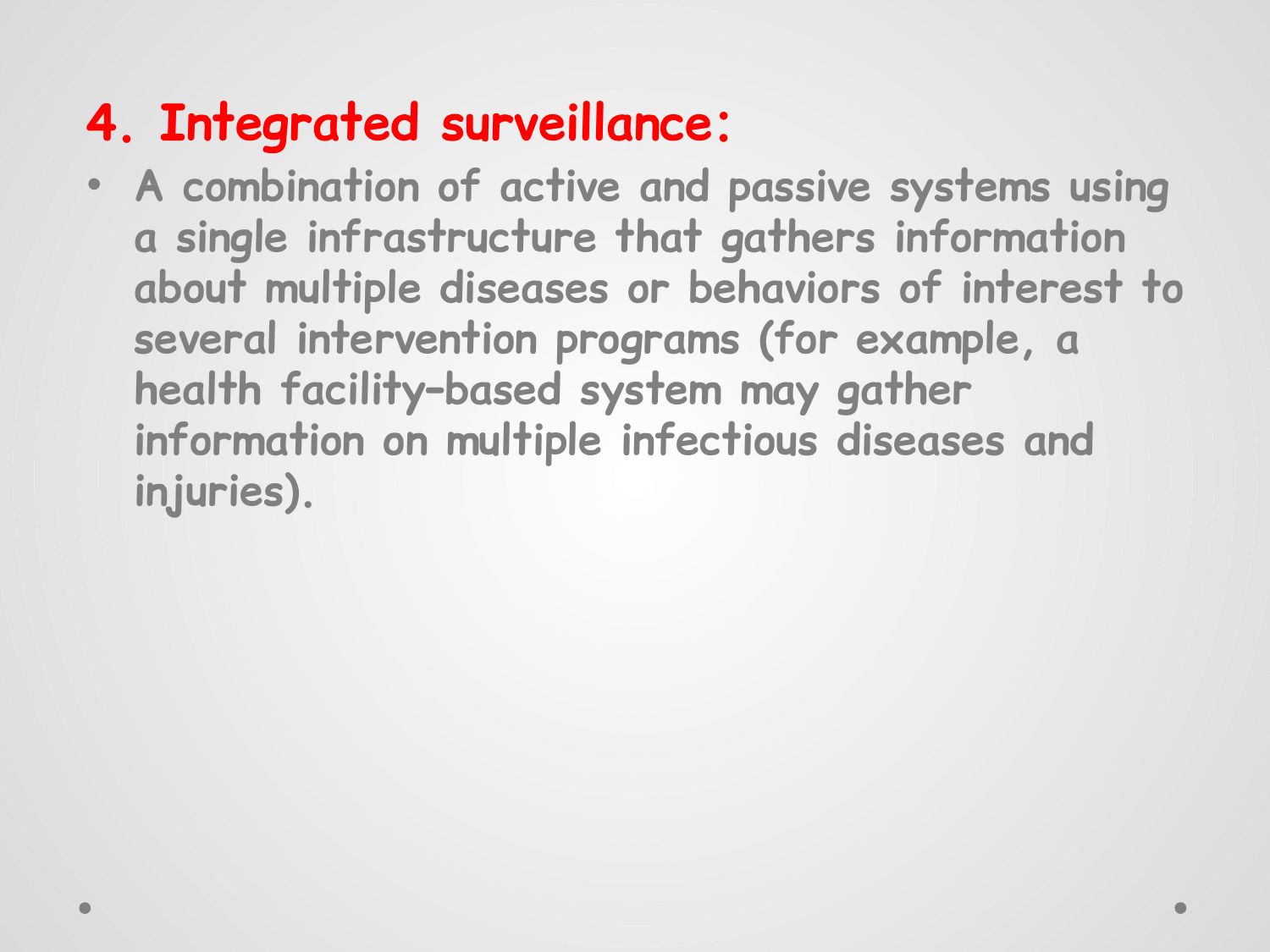

4. Integrated surveillance:
A combination of active and passive systems using a single infrastructure that gathers information about multiple diseases or behaviors of interest to several intervention programs (for example, a health facility–based system may gather information on multiple infectious diseases and injuries).